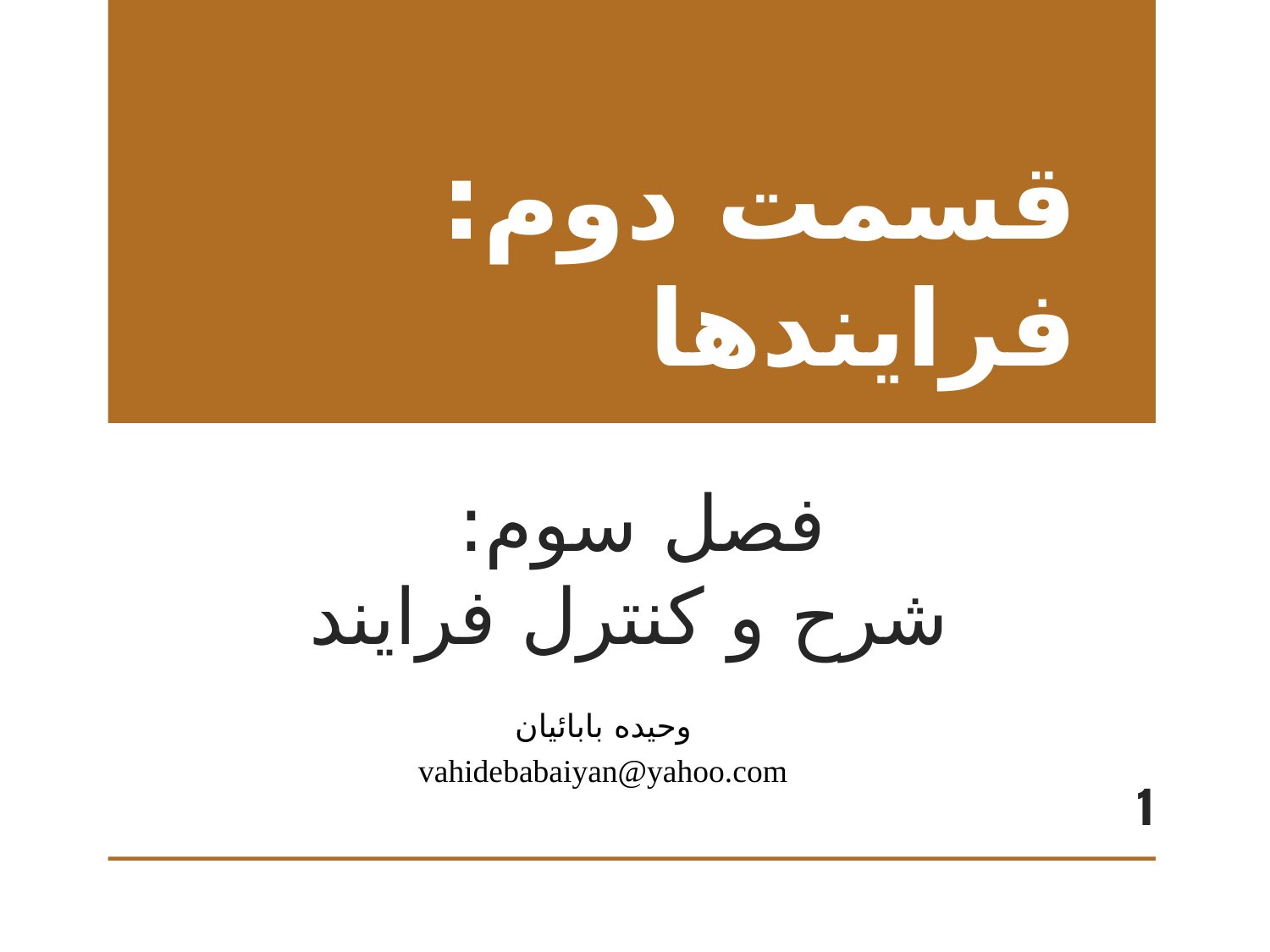

قسمت دوم: فرایندها
# فصل سوم: شرح و کنترل فرایند
وحیده بابائیان
vahidebabaiyan@yahoo.com
1